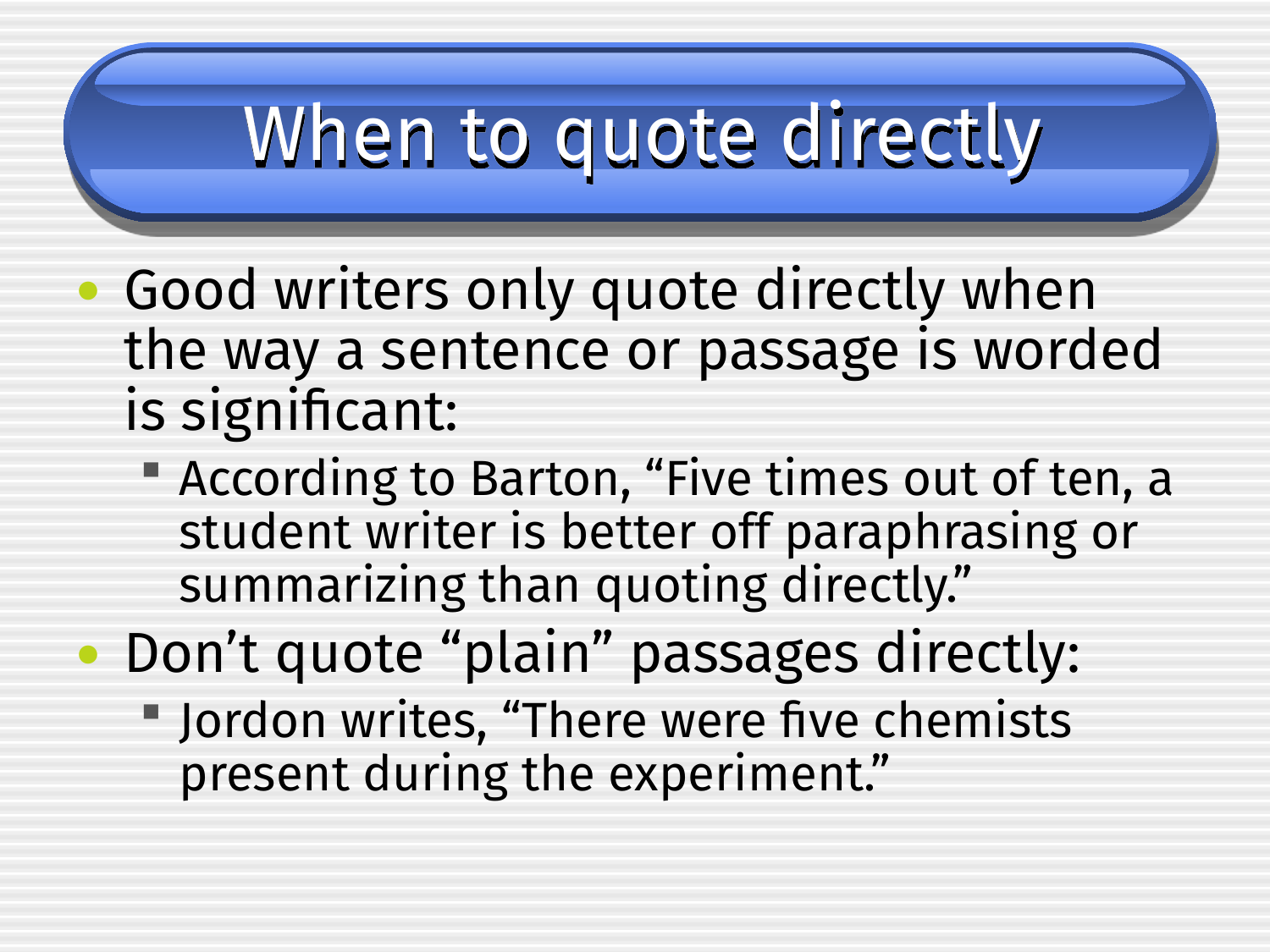

# When to quote directly
Good writers only quote directly when the way a sentence or passage is worded is significant:
According to Barton, “Five times out of ten, a student writer is better off paraphrasing or summarizing than quoting directly.”
Don’t quote “plain” passages directly:
Jordon writes, “There were five chemists present during the experiment.”